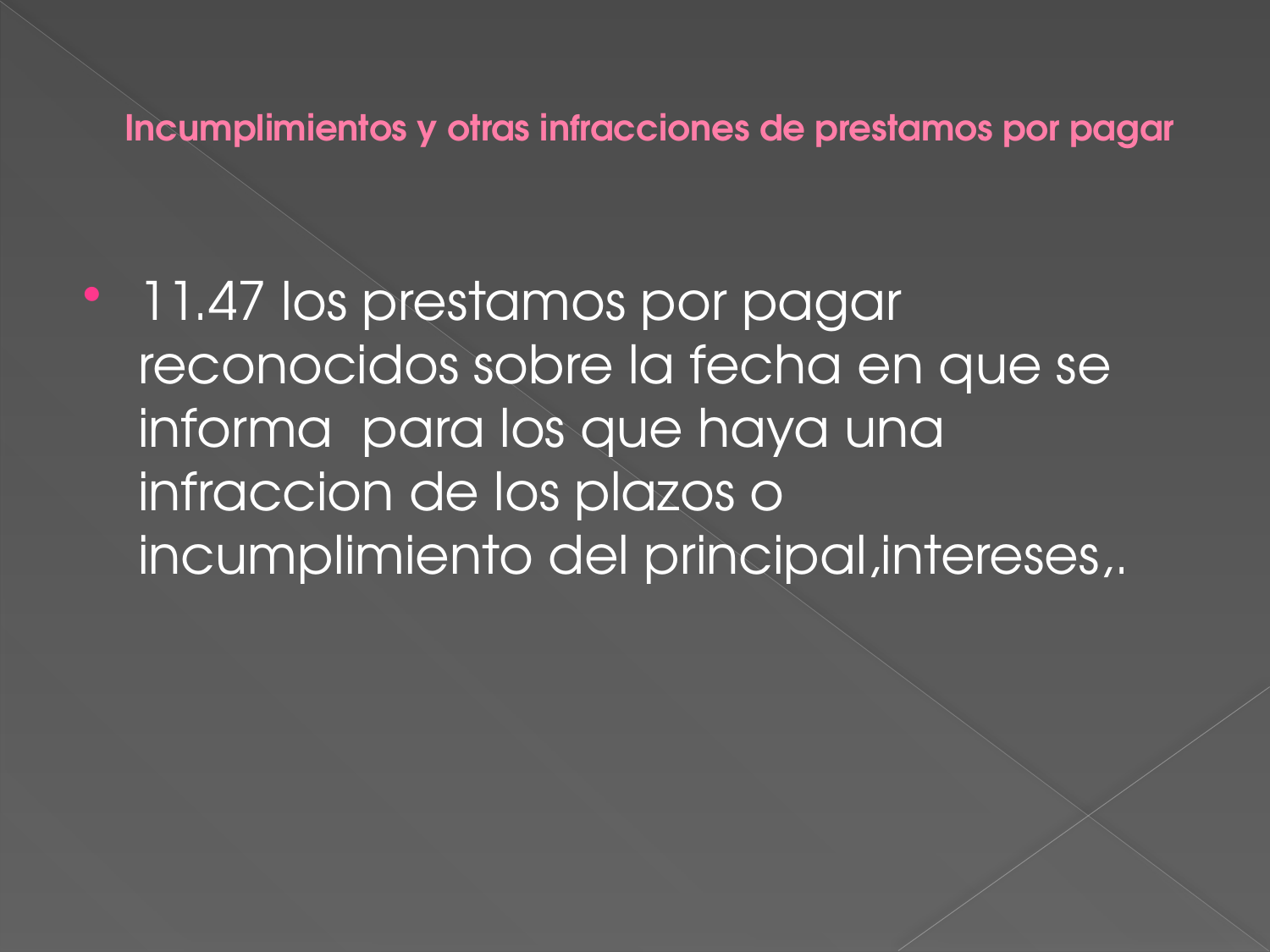

# Incumplimientos y otras infracciones de prestamos por pagar
11.47 los prestamos por pagar reconocidos sobre la fecha en que se informa  para los que haya una infraccion de los plazos o incumplimiento del principal,intereses,.